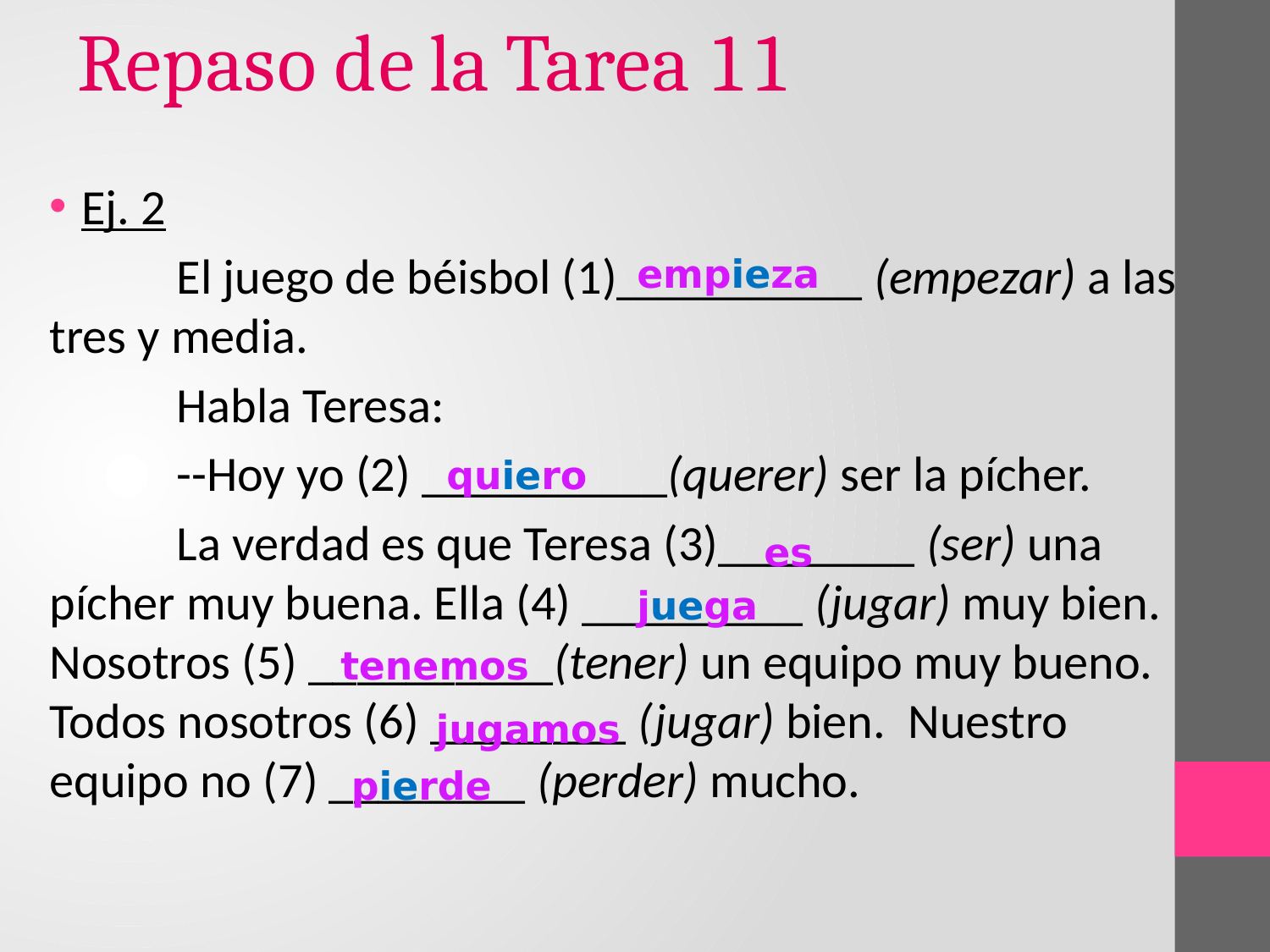

# Repaso de la Tarea 11
Ej. 2
	El juego de béisbol (1)__________ (empezar) a las tres y media.
	Habla Teresa:
	--Hoy yo (2) __________(querer) ser la pícher.
	La verdad es que Teresa (3)________ (ser) una pícher muy buena. Ella (4) _________ (jugar) muy bien.  Nosotros (5) __________(tener) un equipo muy bueno.  Todos nosotros (6) ________ (jugar) bien.  Nuestro equipo no (7) ________ (perder) mucho.
empieza
quiero
es
juega
tenemos
jugamos
pierde